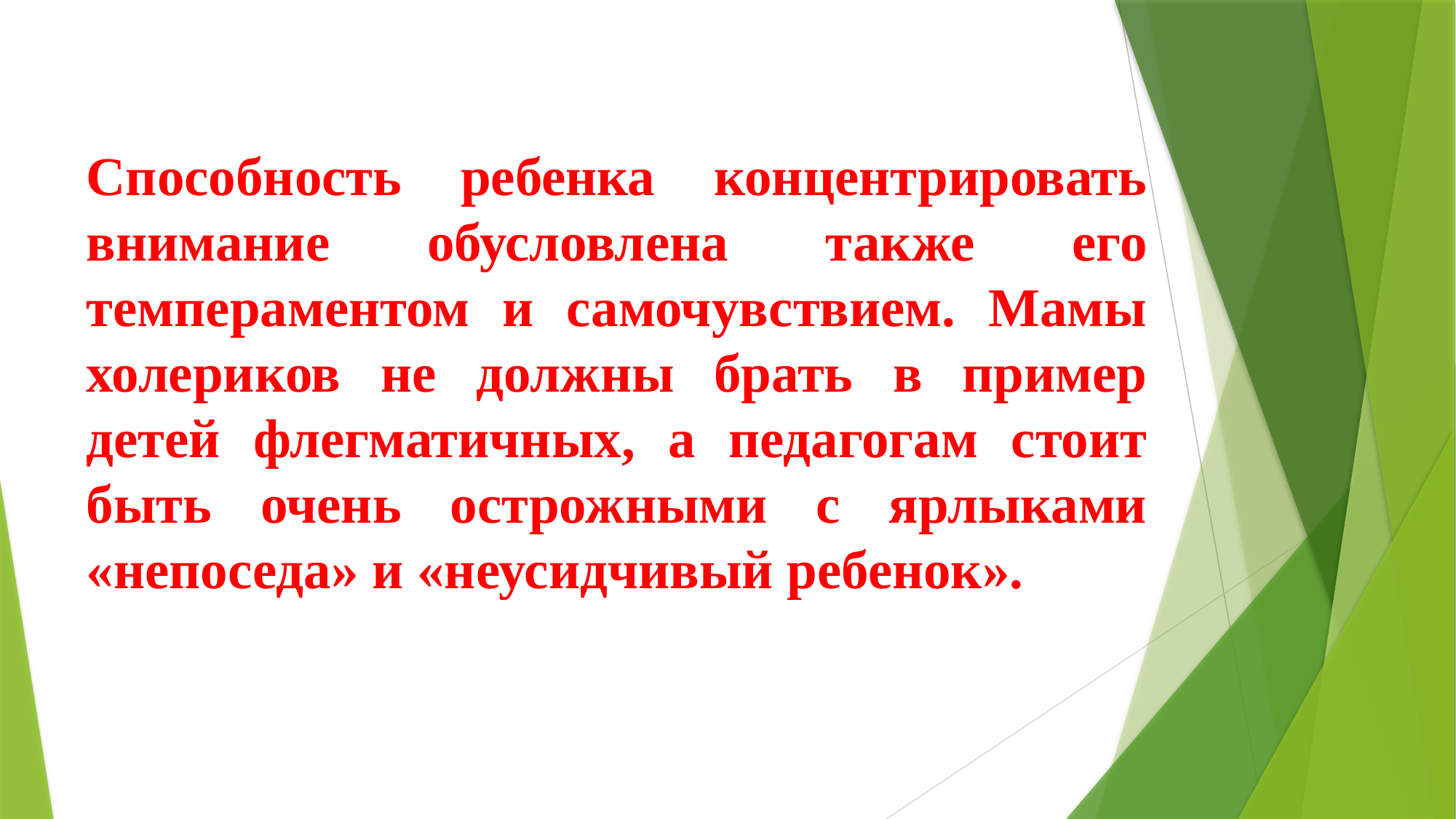

Способность ребенка концентрировать внимание обусловлена также его темпераментом и самочувствием. Мамы холериков не должны брать в пример детей флегматичных, а педагогам стоит быть очень острожными с ярлыками «непоседа» и «неусидчивый ребенок».